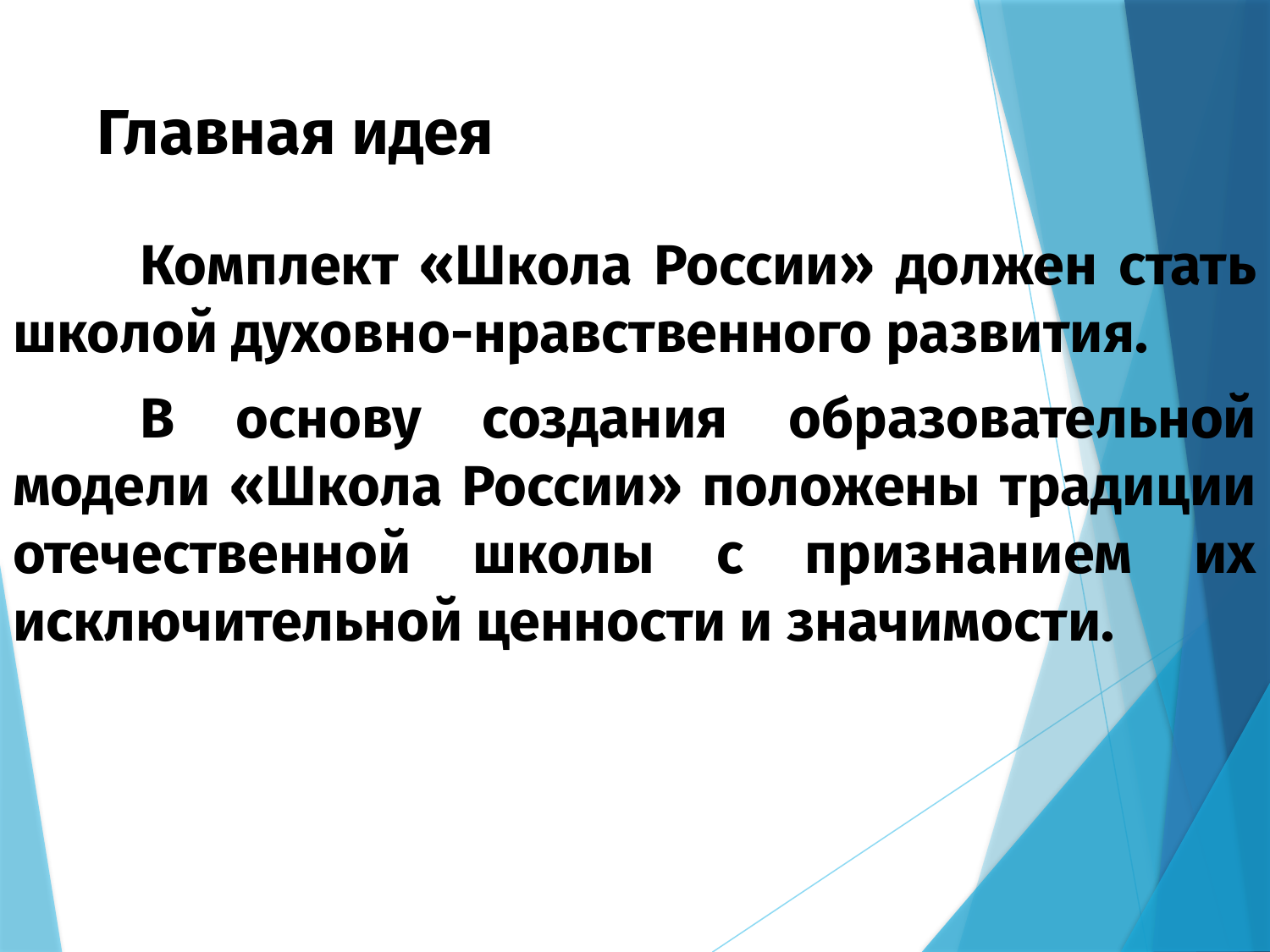

# Главная идея
	Комплект «Школа России» должен стать школой духовно-нравственного развития.
	В основу создания образовательной модели «Школа России» положены традиции отечественной школы с признанием их исключительной ценности и значимости.